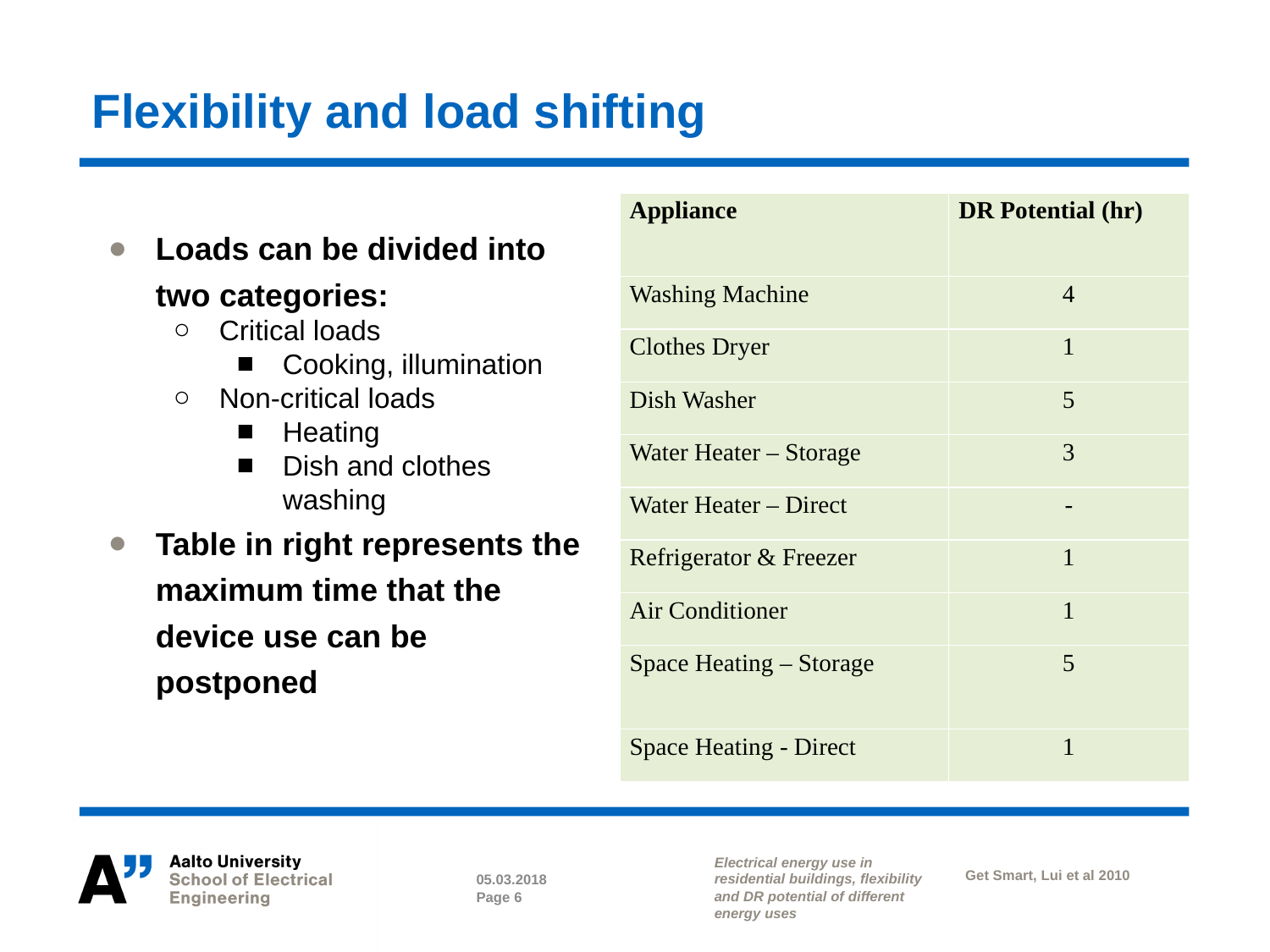

# Flexibility and load shifting
| Appliance | DR Potential (hr) |
| --- | --- |
| Washing Machine | 4 |
| Clothes Dryer | 1 |
| Dish Washer | 5 |
| Water Heater – Storage | 3 |
| Water Heater – Direct | - |
| Refrigerator & Freezer | 1 |
| Air Conditioner | 1 |
| Space Heating – Storage | 5 |
| Space Heating - Direct | 1 |
Loads can be divided into two categories:
Critical loads
Cooking, illumination
Non-critical loads
Heating
Dish and clothes washing
Table in right represents the maximum time that the device use can be postponed
Electrical energy use in residential buildings, flexibility and DR potential of different energy uses
Get Smart, Lui et al 2010
05.03.2018
Page 6